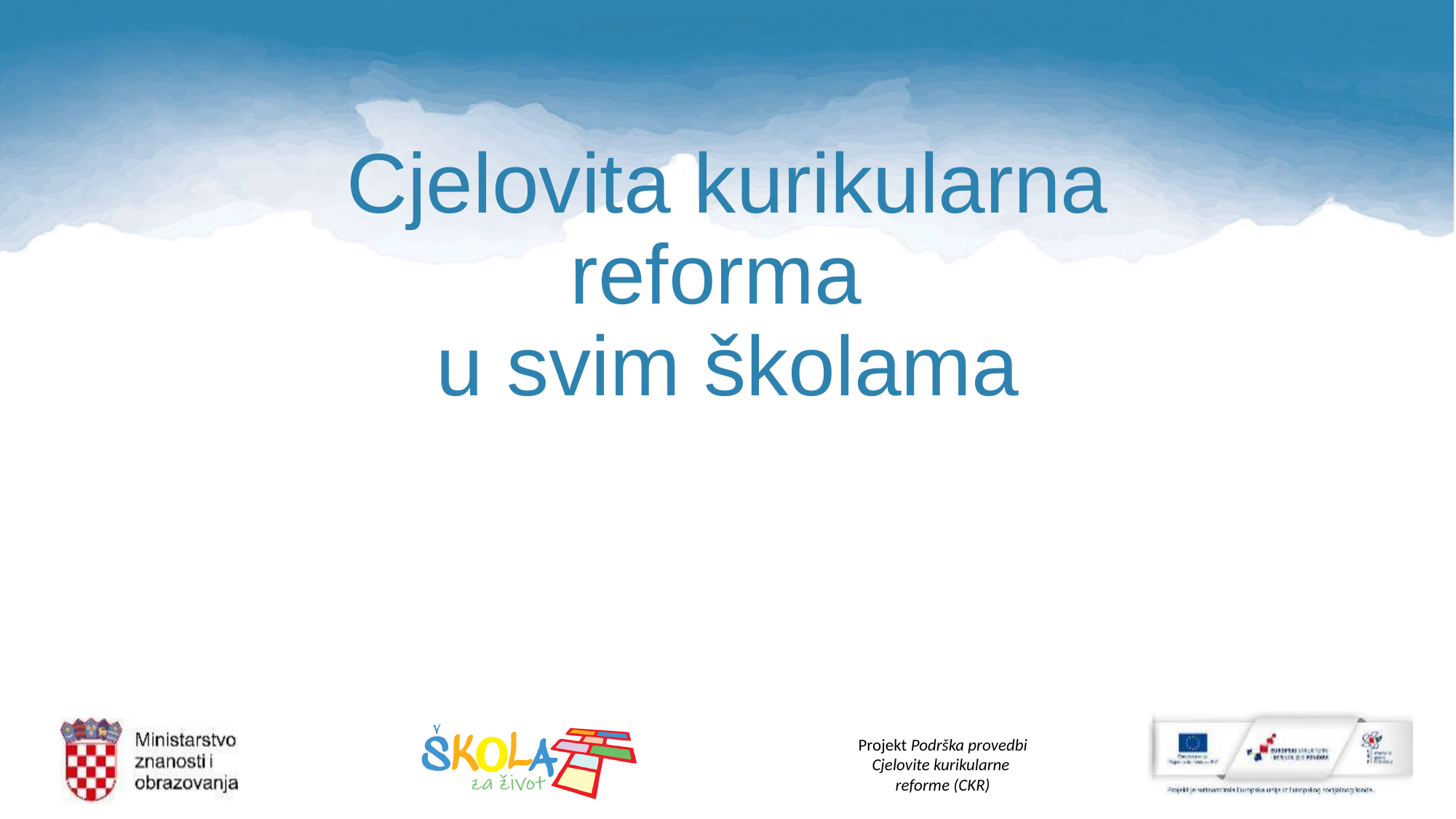

# Cjelovita kurikularna reforma u svim školama